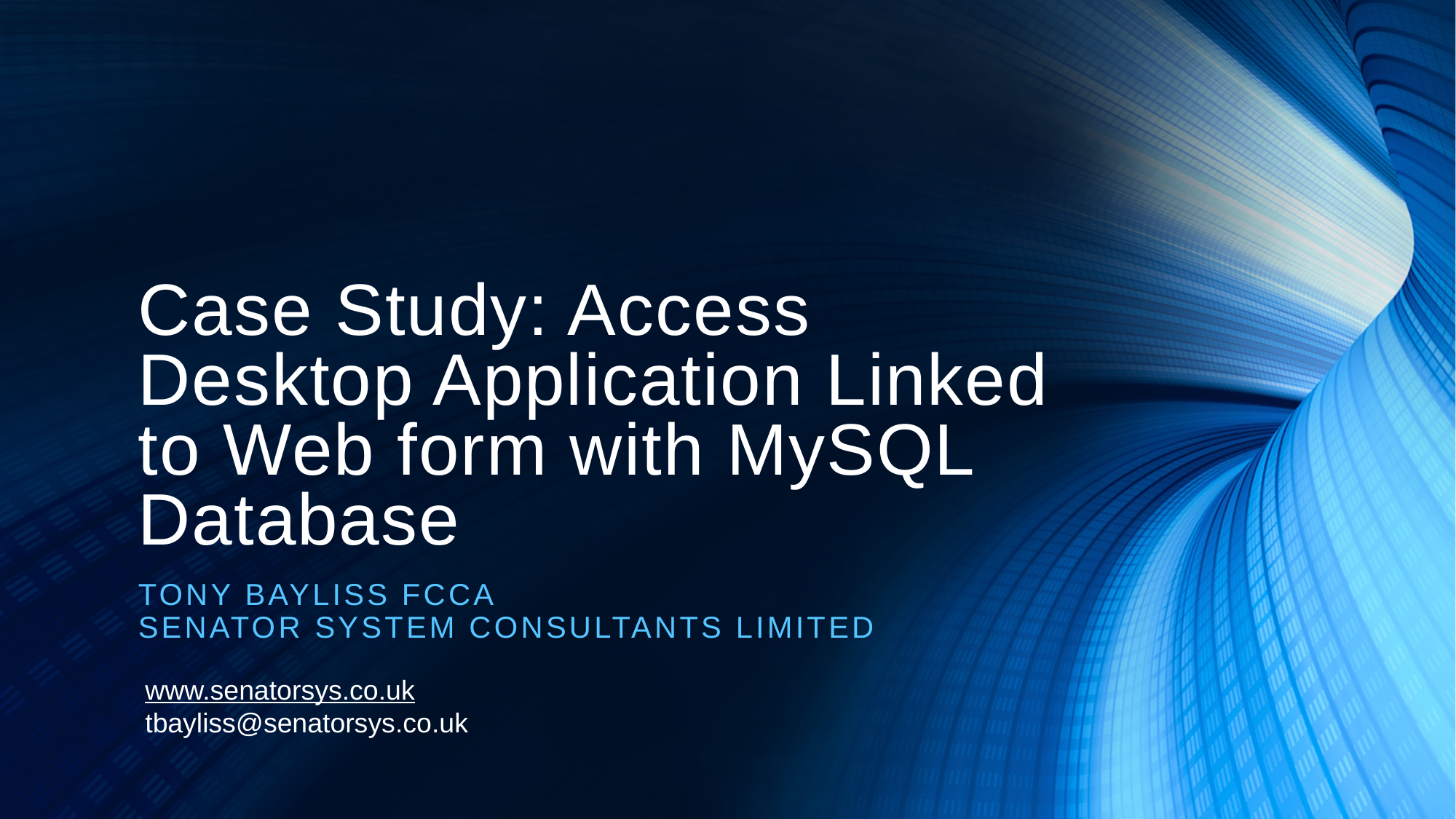

# Case Study: Access Desktop Application Linked to Web form with MySQL Database
Tony Bayliss FCCA
Senator System Consultants Limited
www.senatorsys.co.uk
tbayliss@senatorsys.co.uk